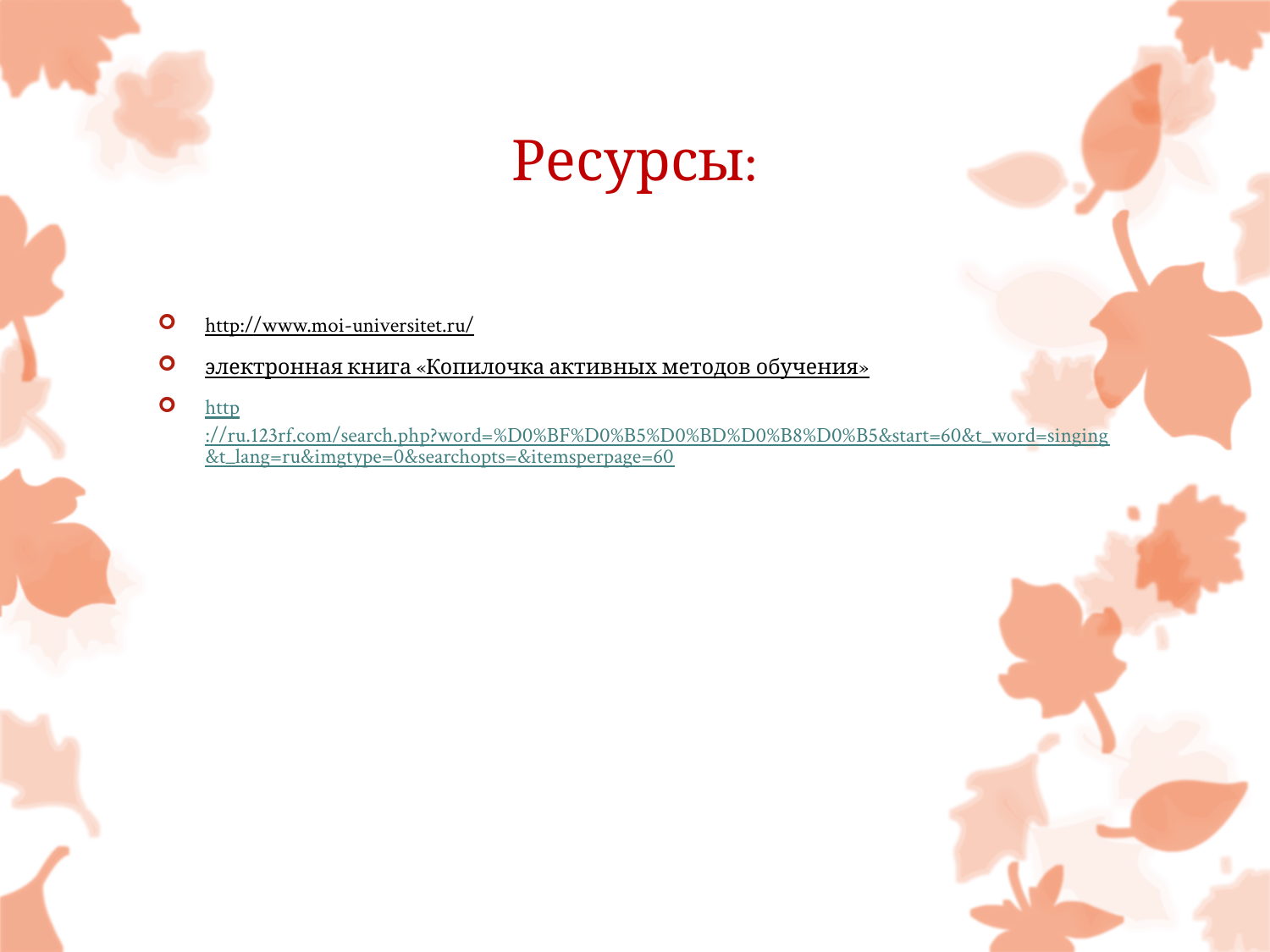

# Ресурсы:
http://www.moi-universitet.ru/
электронная книга «Копилочка активных методов обучения»
http://ru.123rf.com/search.php?word=%D0%BF%D0%B5%D0%BD%D0%B8%D0%B5&start=60&t_word=singing&t_lang=ru&imgtype=0&searchopts=&itemsperpage=60